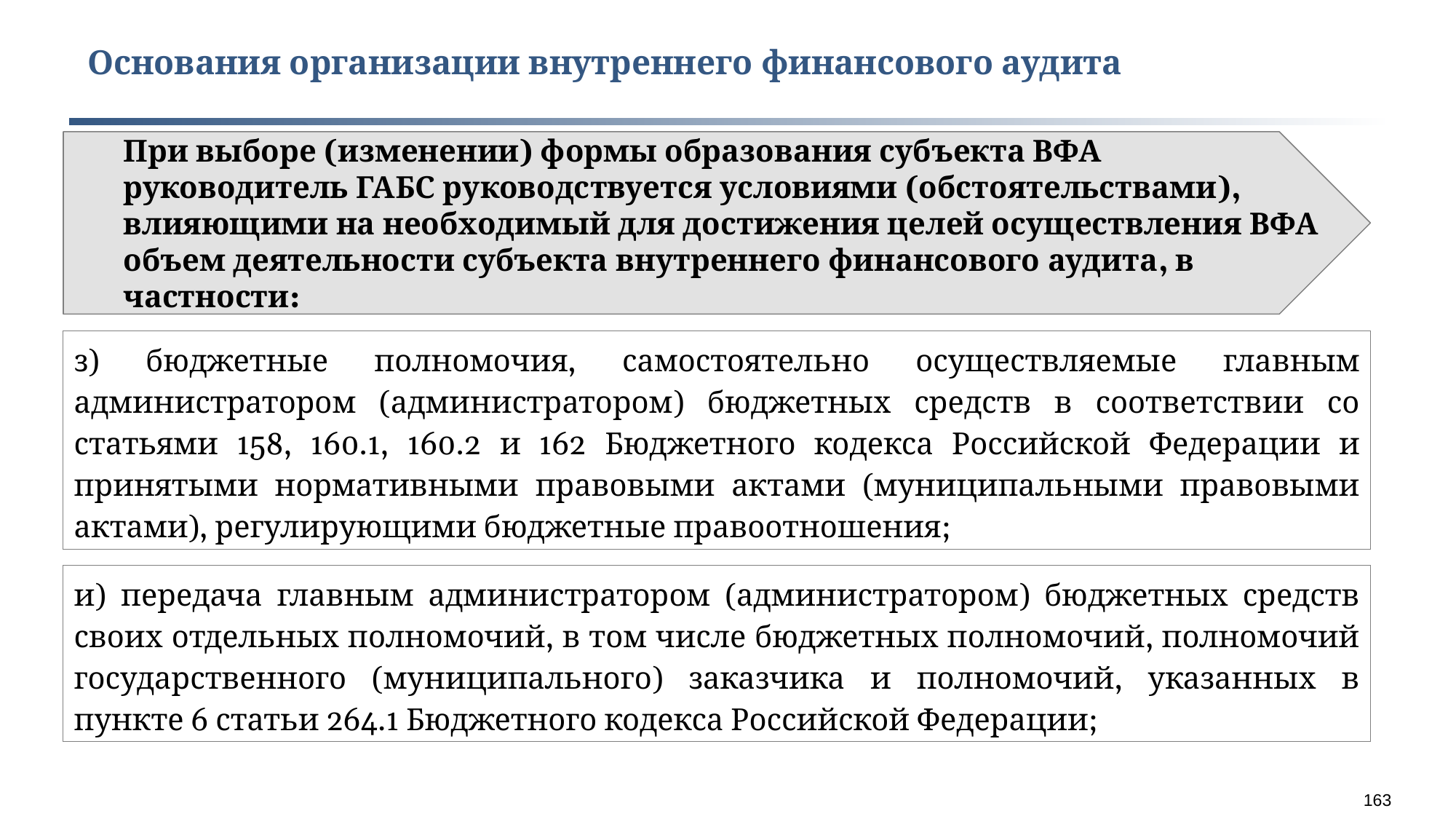

Основания организации внутреннего финансового аудита
При выборе (изменении) формы образования субъекта ВФА руководитель ГАБС руководствуется условиями (обстоятельствами), влияющими на необходимый для достижения целей осуществления ВФА объем деятельности субъекта внутреннего финансового аудита, в частности:
з) бюджетные полномочия, самостоятельно осуществляемые главным администратором (администратором) бюджетных средств в соответствии со статьями 158, 160.1, 160.2 и 162 Бюджетного кодекса Российской Федерации и принятыми нормативными правовыми актами (муниципальными правовыми актами), регулирующими бюджетные правоотношения;
и) передача главным администратором (администратором) бюджетных средств своих отдельных полномочий, в том числе бюджетных полномочий, полномочий государственного (муниципального) заказчика и полномочий, указанных в пункте 6 статьи 264.1 Бюджетного кодекса Российской Федерации;